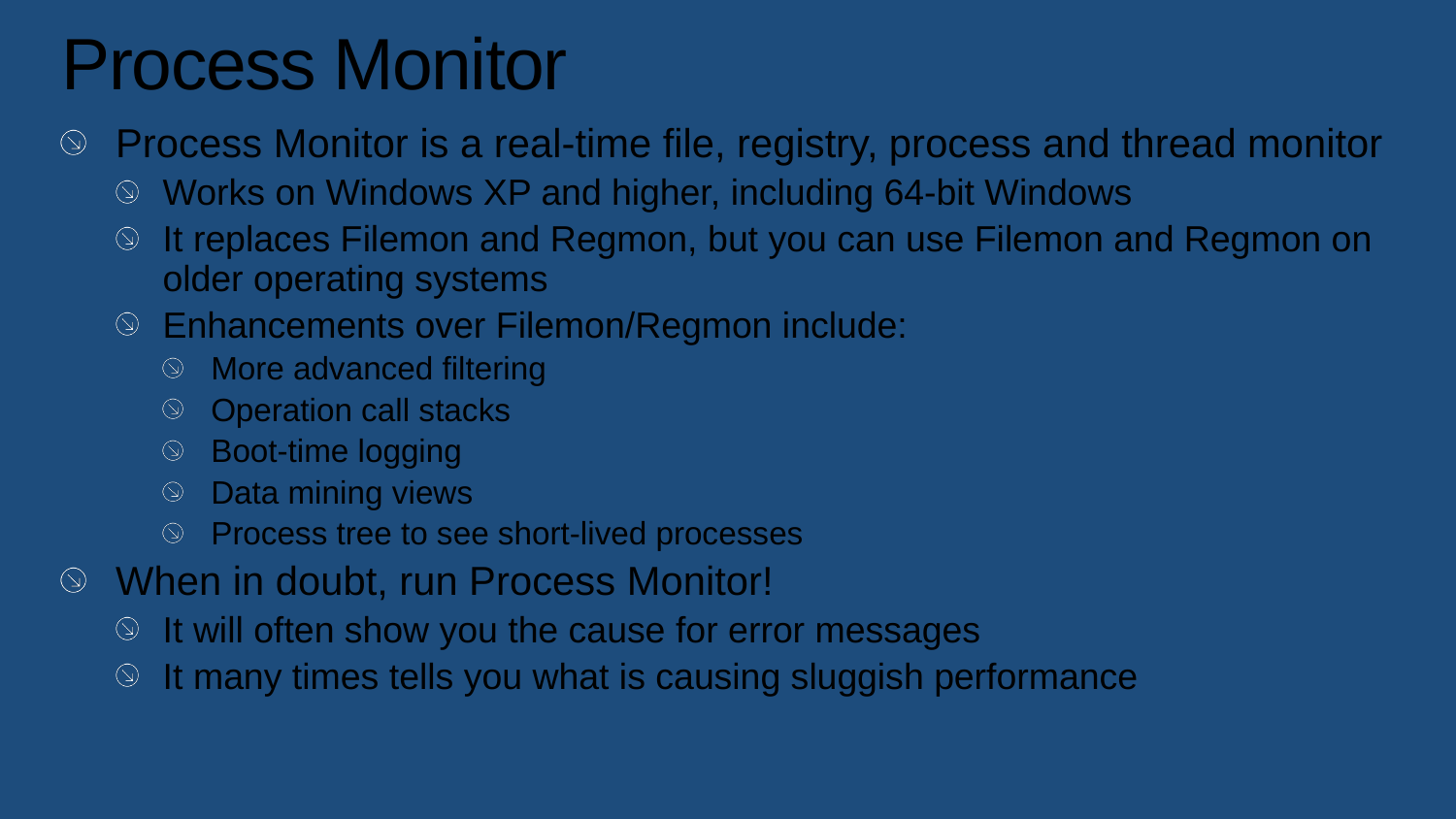

# Process Monitor
Process Monitor is a real-time file, registry, process and thread monitor
Works on Windows XP and higher, including 64-bit Windows
It replaces Filemon and Regmon, but you can use Filemon and Regmon on older operating systems
Enhancements over Filemon/Regmon include:
More advanced filtering
Operation call stacks
Boot-time logging
Data mining views
Process tree to see short-lived processes
When in doubt, run Process Monitor!
It will often show you the cause for error messages
It many times tells you what is causing sluggish performance